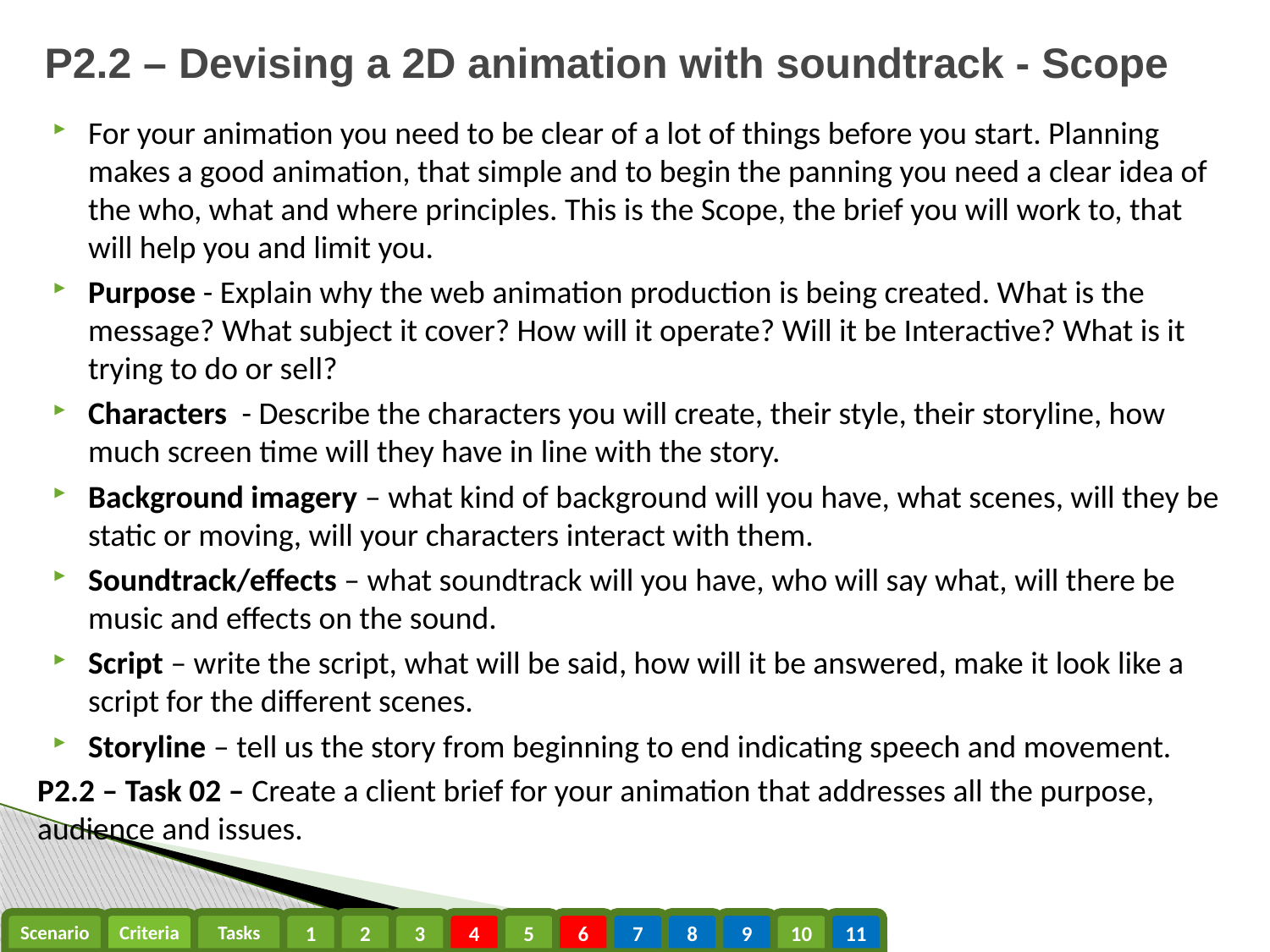

# P2.2 – Devising a 2D animation with soundtrack - Scope
For your animation you need to be clear of a lot of things before you start. Planning makes a good animation, that simple and to begin the panning you need a clear idea of the who, what and where principles. This is the Scope, the brief you will work to, that will help you and limit you.
Purpose - Explain why the web animation production is being created. What is the message? What subject it cover? How will it operate? Will it be Interactive? What is it trying to do or sell?
Characters  - Describe the characters you will create, their style, their storyline, how much screen time will they have in line with the story.
Background imagery – what kind of background will you have, what scenes, will they be static or moving, will your characters interact with them.
Soundtrack/effects – what soundtrack will you have, who will say what, will there be music and effects on the sound.
Script – write the script, what will be said, how will it be answered, make it look like a script for the different scenes.
Storyline – tell us the story from beginning to end indicating speech and movement.
P2.2 – Task 02 – Create a client brief for your animation that addresses all the purpose, audience and issues.